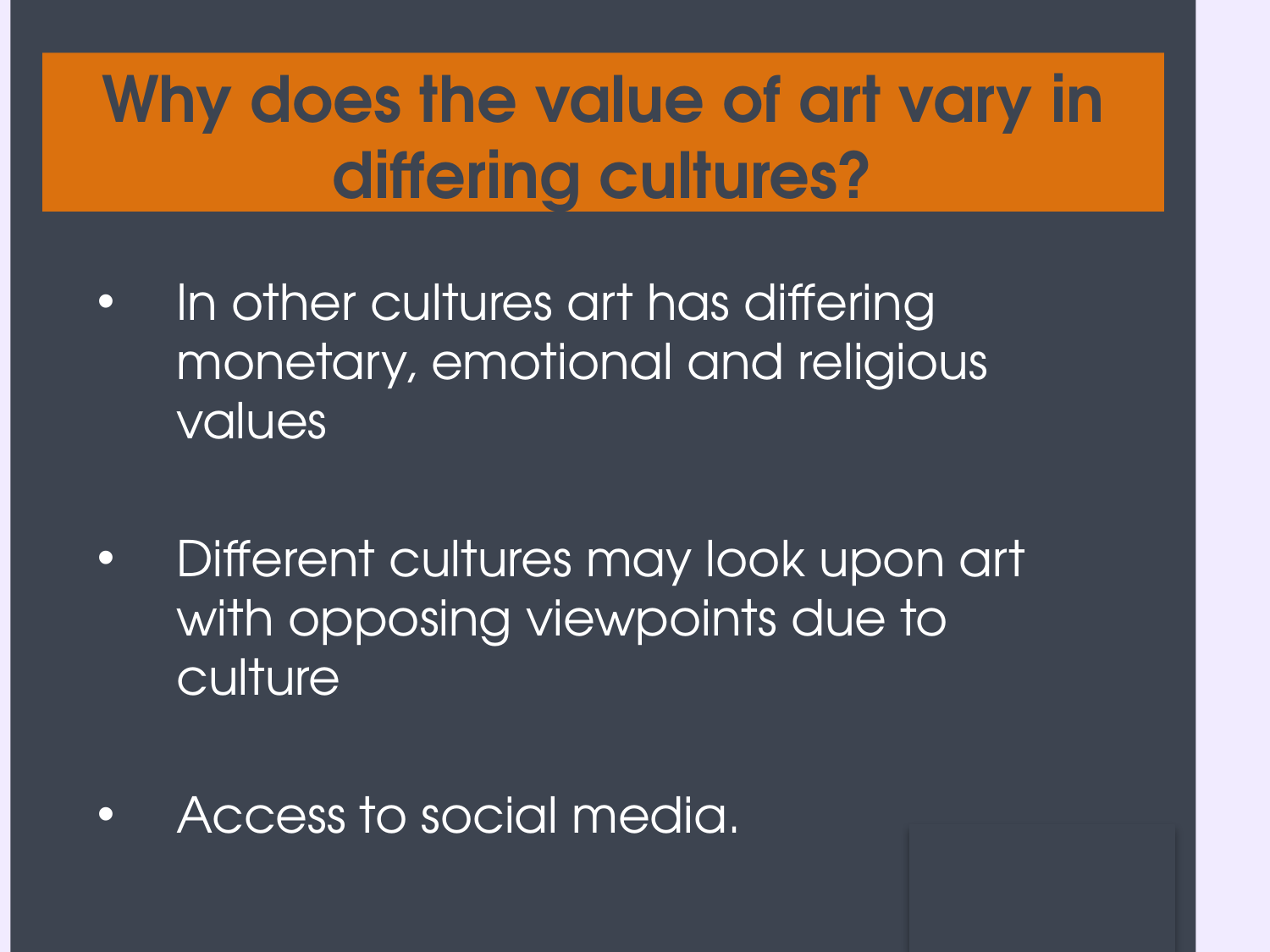

Why does the value of art vary in differing cultures?
#
In other cultures art has differing monetary, emotional and religious values

Different cultures may look upon art with opposing viewpoints due to culture

Access to social media.